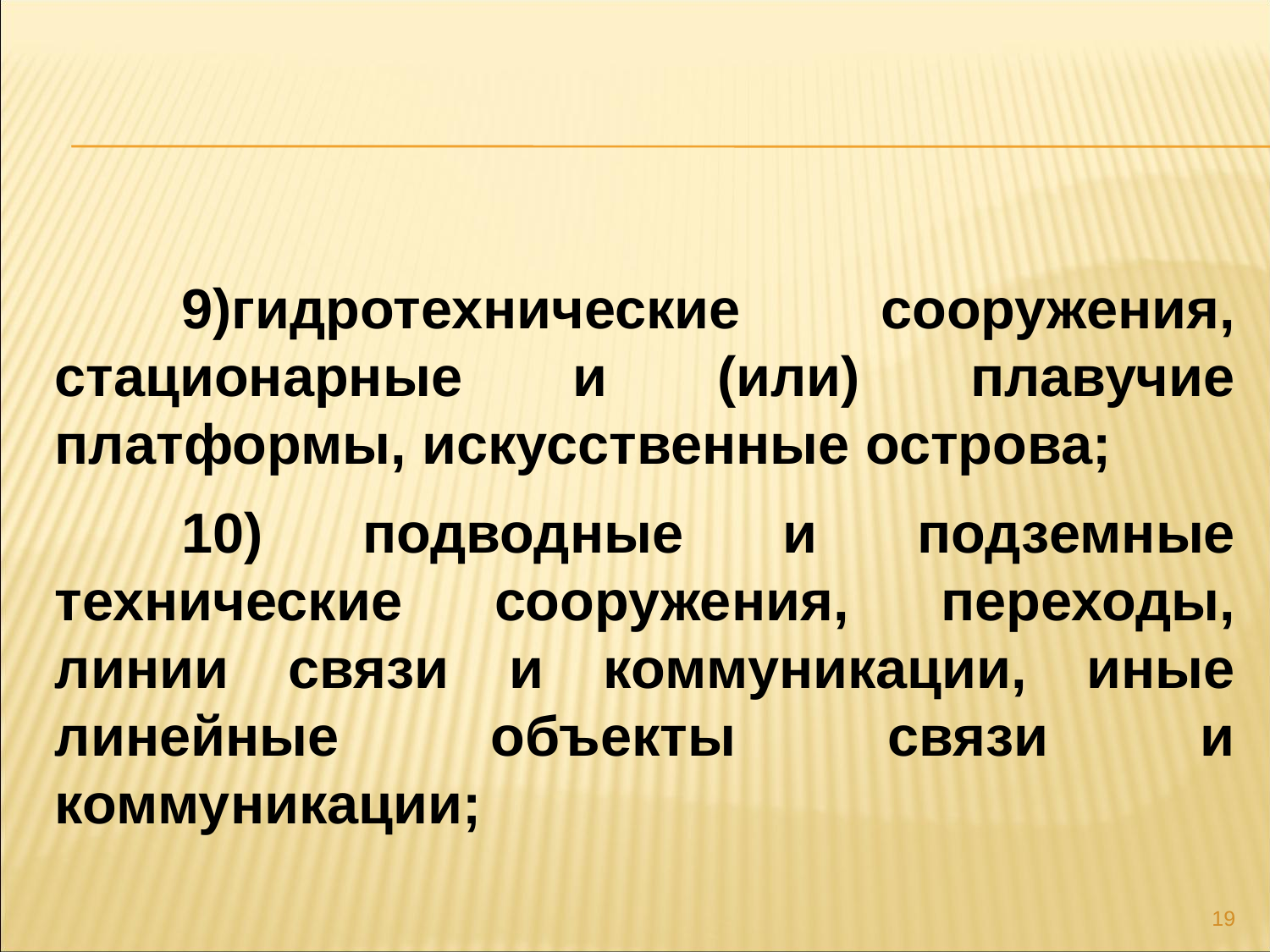

9)гидротехнические сооружения, стационарные и (или) плавучие платформы, искусственные острова;
	10) подводные и подземные технические сооружения, переходы, линии связи и коммуникации, иные линейные объекты связи и коммуникации;

19